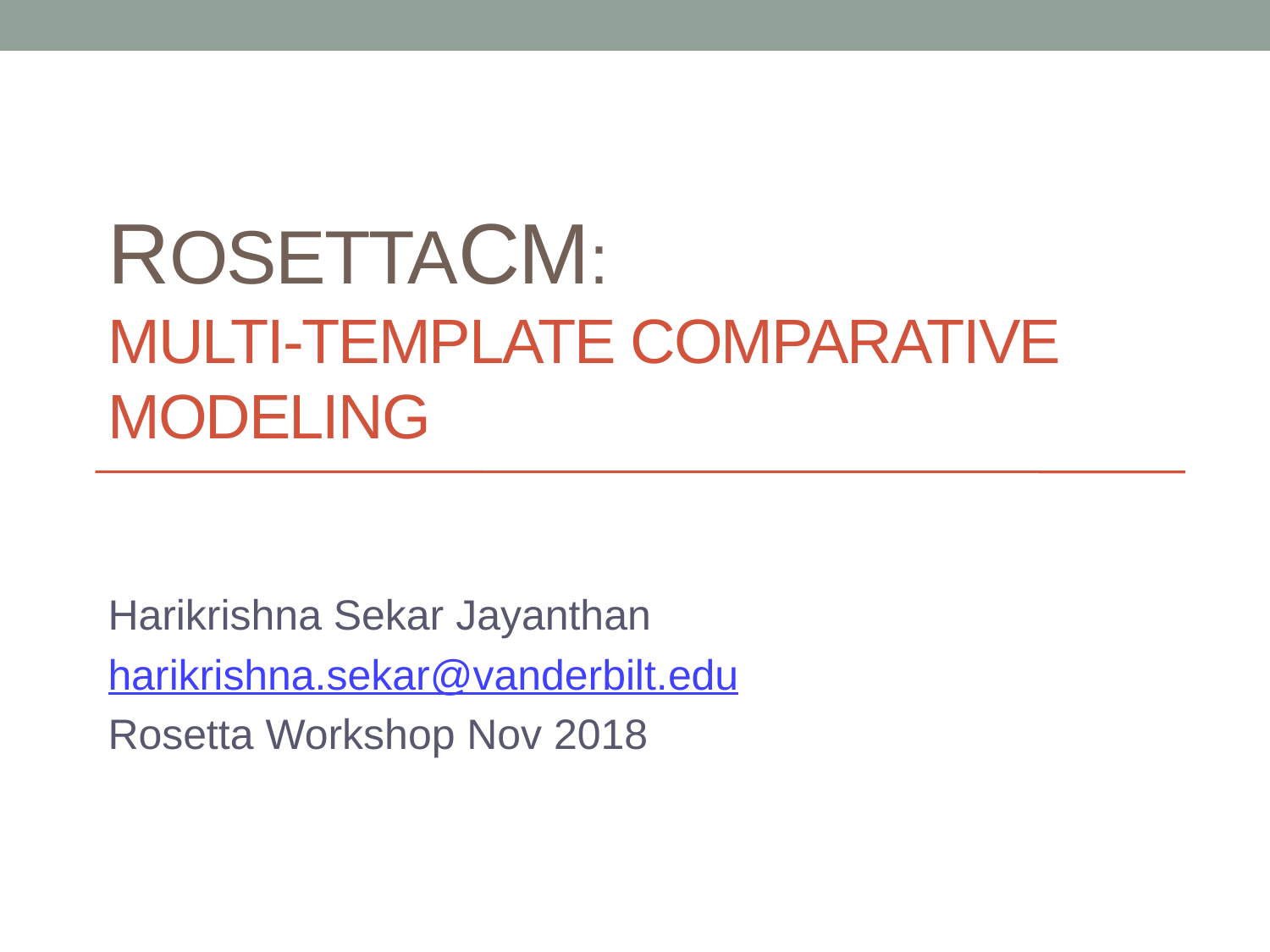

# RosettaCM: Multi-Template Comparative Modeling
Harikrishna Sekar Jayanthan
harikrishna.sekar@vanderbilt.edu
Rosetta Workshop Nov 2018